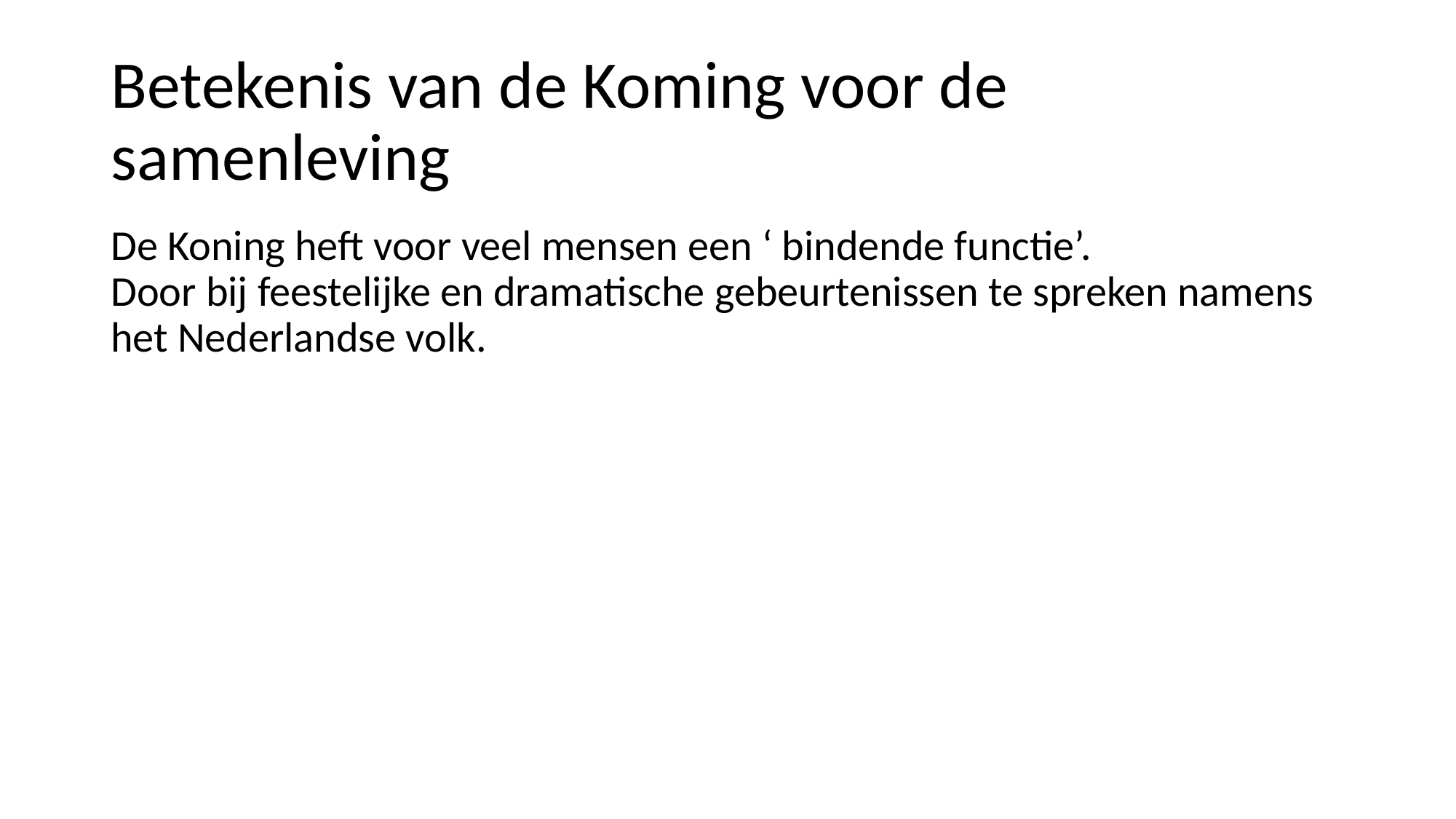

# Betekenis van de Koming voor de samenleving
De Koning heft voor veel mensen een ‘ bindende functie’.
Door bij feestelijke en dramatische gebeurtenissen te spreken namens het Nederlandse volk.